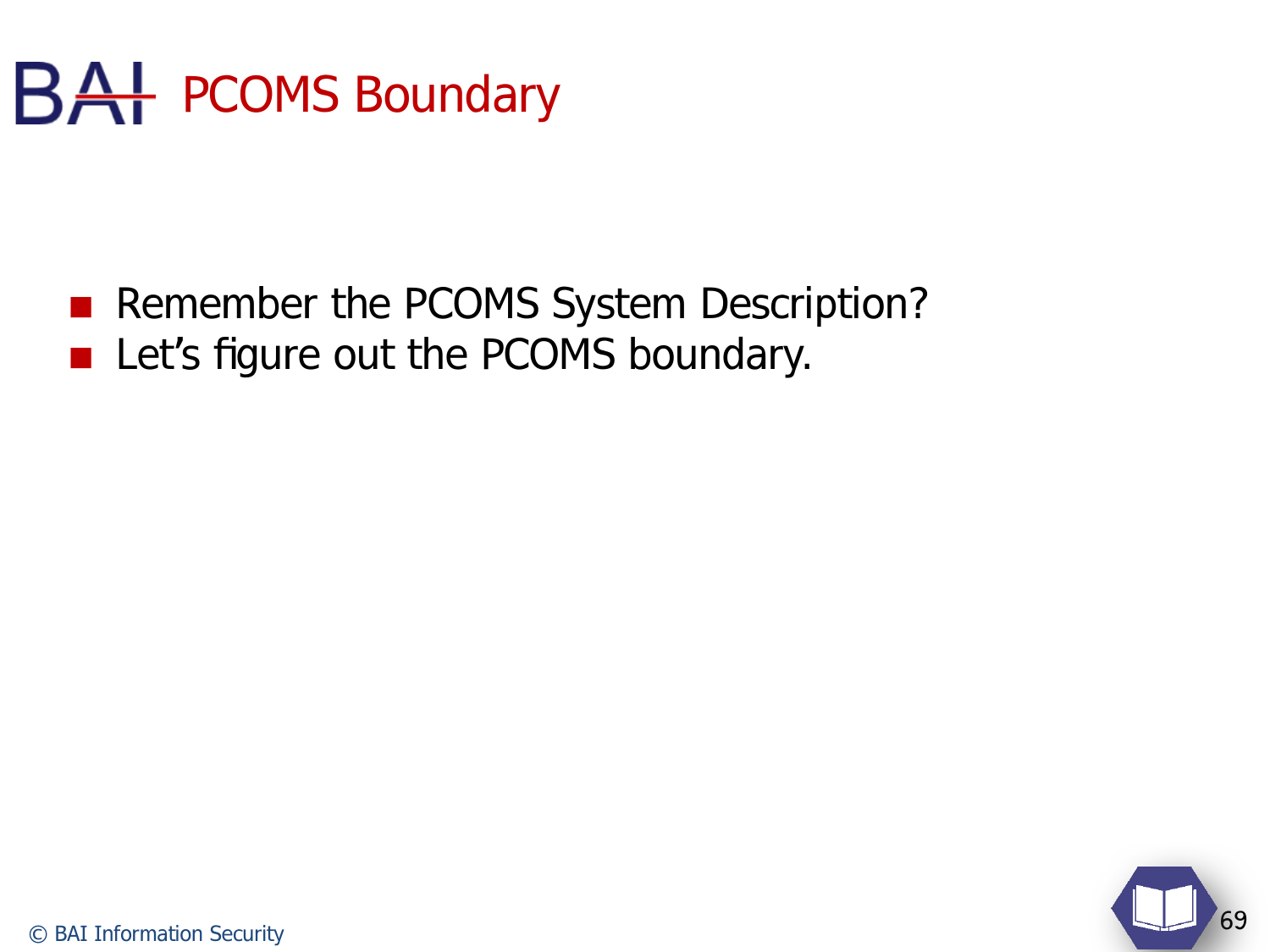

# PCOMS Boundary
Remember the PCOMS System Description?
Let’s figure out the PCOMS boundary.